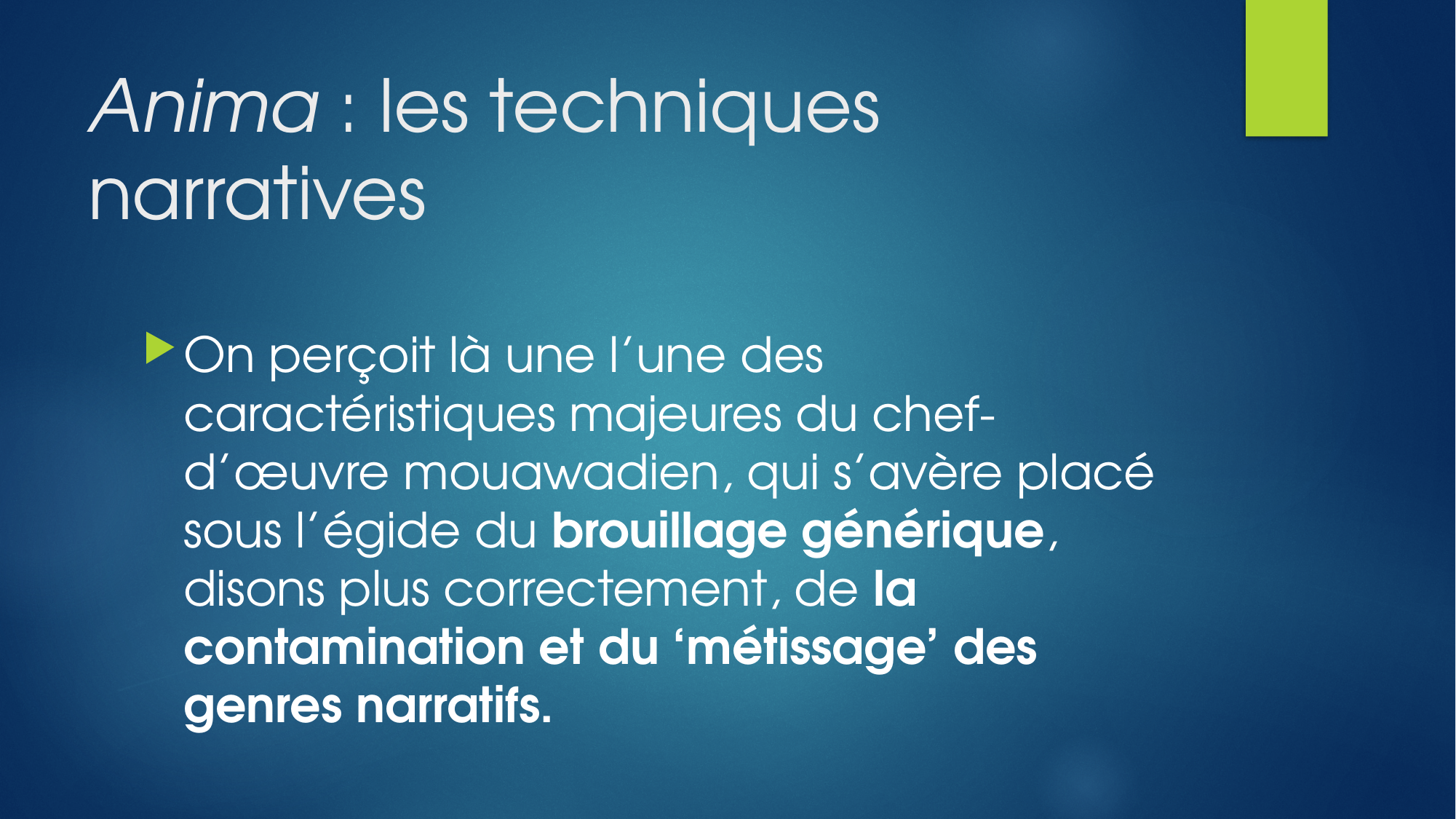

# Anima : les techniques narratives

On perçoit là une l’une des caractéristiques majeures du chef-d’œuvre mouawadien, qui s’avère placé sous l’égide du brouillage générique, disons plus correctement, de la contamination et du ‘métissage’ des genres narratifs.